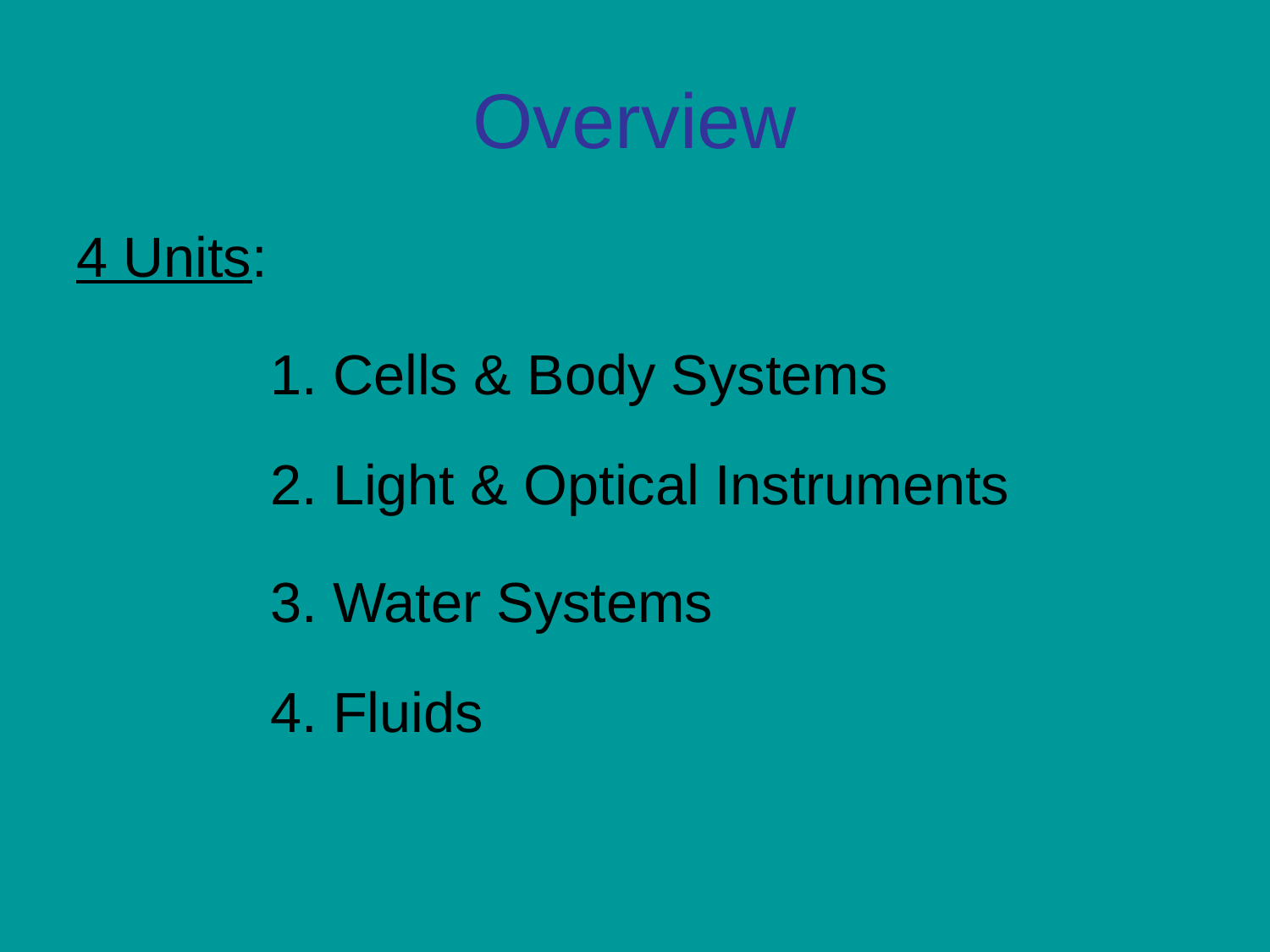

# Overview
4 Units:

1. Cells & Body Systems

2. Light & Optical Instruments

3. Water Systems

4. Fluids